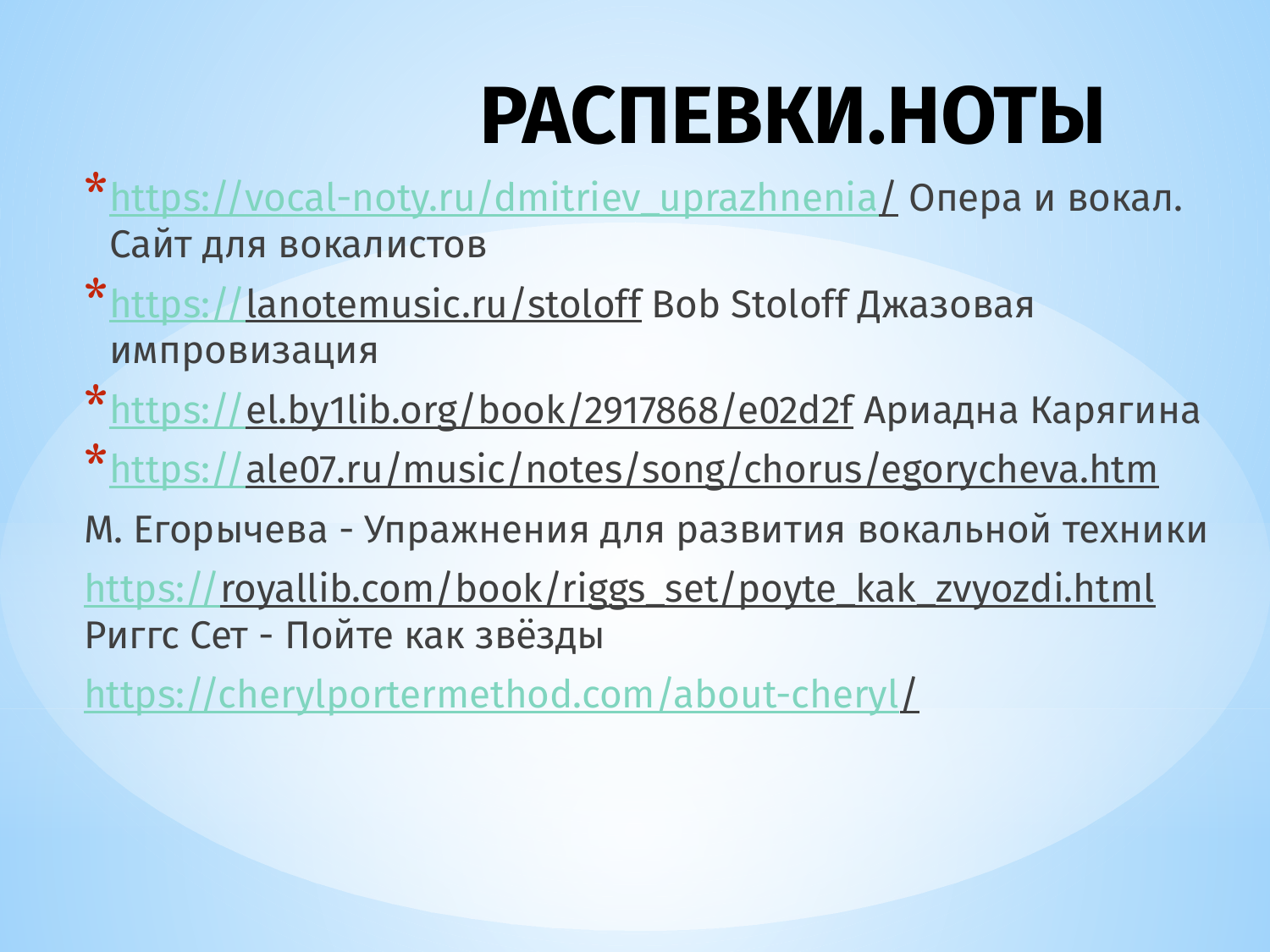

# РАСПЕВКИ.НОТЫ
https://vocal-noty.ru/dmitriev_uprazhnenia/ Опера и вокал. Сайт для вокалистов
https://lanotemusic.ru/stoloff Bob Stoloff Джазовая импровизация
https://el.by1lib.org/book/2917868/e02d2f Ариадна Карягина
https://ale07.ru/music/notes/song/chorus/egorycheva.htm
М. Егорычева - Упражнения для развития вокальной техники
https://royallib.com/book/riggs_set/poyte_kak_zvyozdi.html Риггс Сет - Пойте как звёзды
https://cherylportermethod.com/about-cheryl/